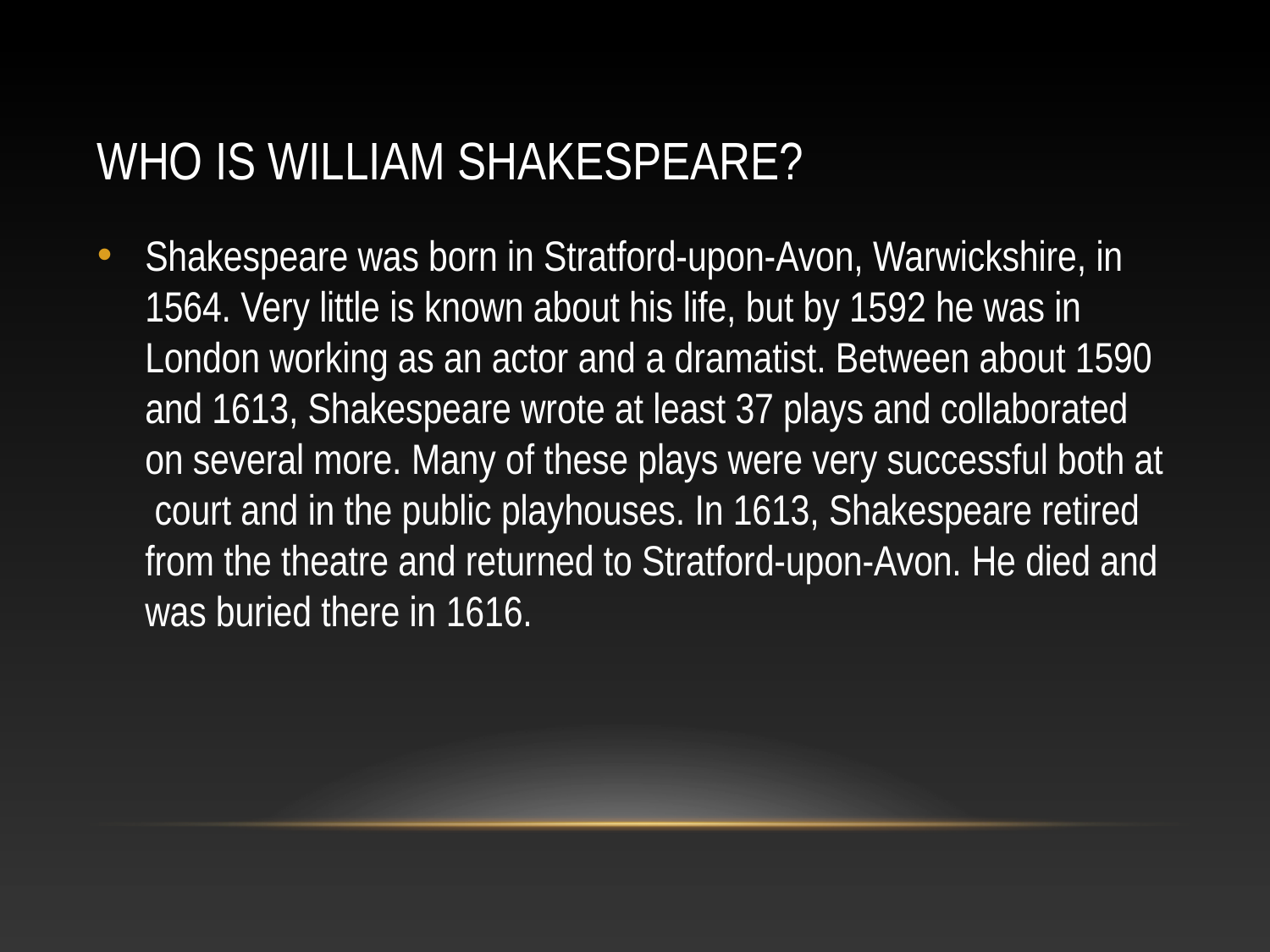

# WHO IS WILLIAM SHAKESPEARE?
Shakespeare was born in Stratford-upon-Avon, Warwickshire, in  1564. Very little is known about his life, but by 1592 he was in  London working as an actor and a dramatist. Between about 1590  and 1613, Shakespeare wrote at least 37 plays and collaborated  on several more. Many of these plays were very successful both at  court and in the public playhouses. In 1613, Shakespeare retired  from the theatre and returned to Stratford-upon-Avon. He died and  was buried there in 1616.